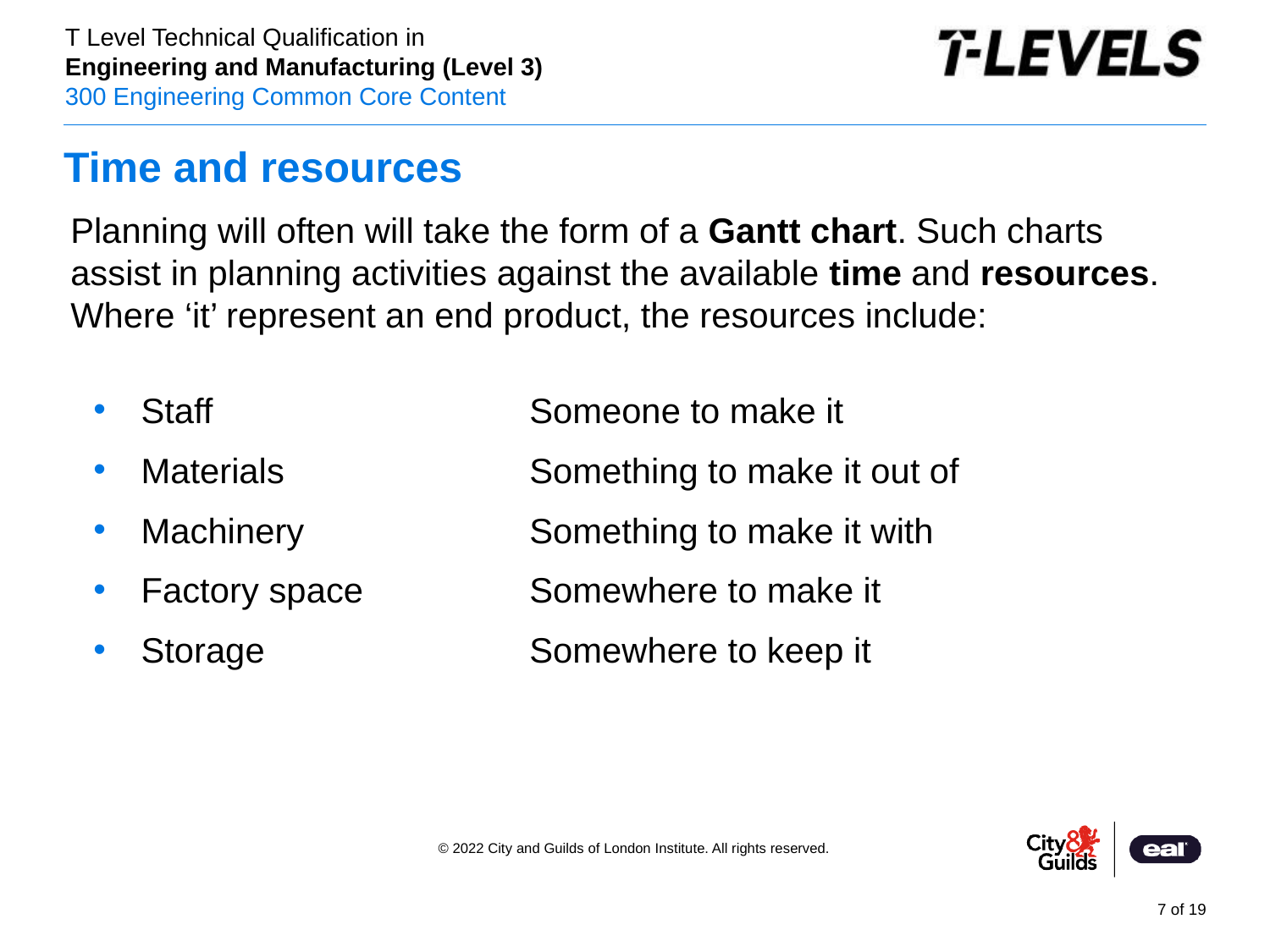

# Time and resources
Planning will often will take the form of a Gantt chart. Such charts assist in planning activities against the available time and resources. Where ‘it’ represent an end product, the resources include:

Staff
Materials
Machinery
Factory space
Storage

Someone to make it
Something to make it out of
Something to make it with
Somewhere to make it
Somewhere to keep it